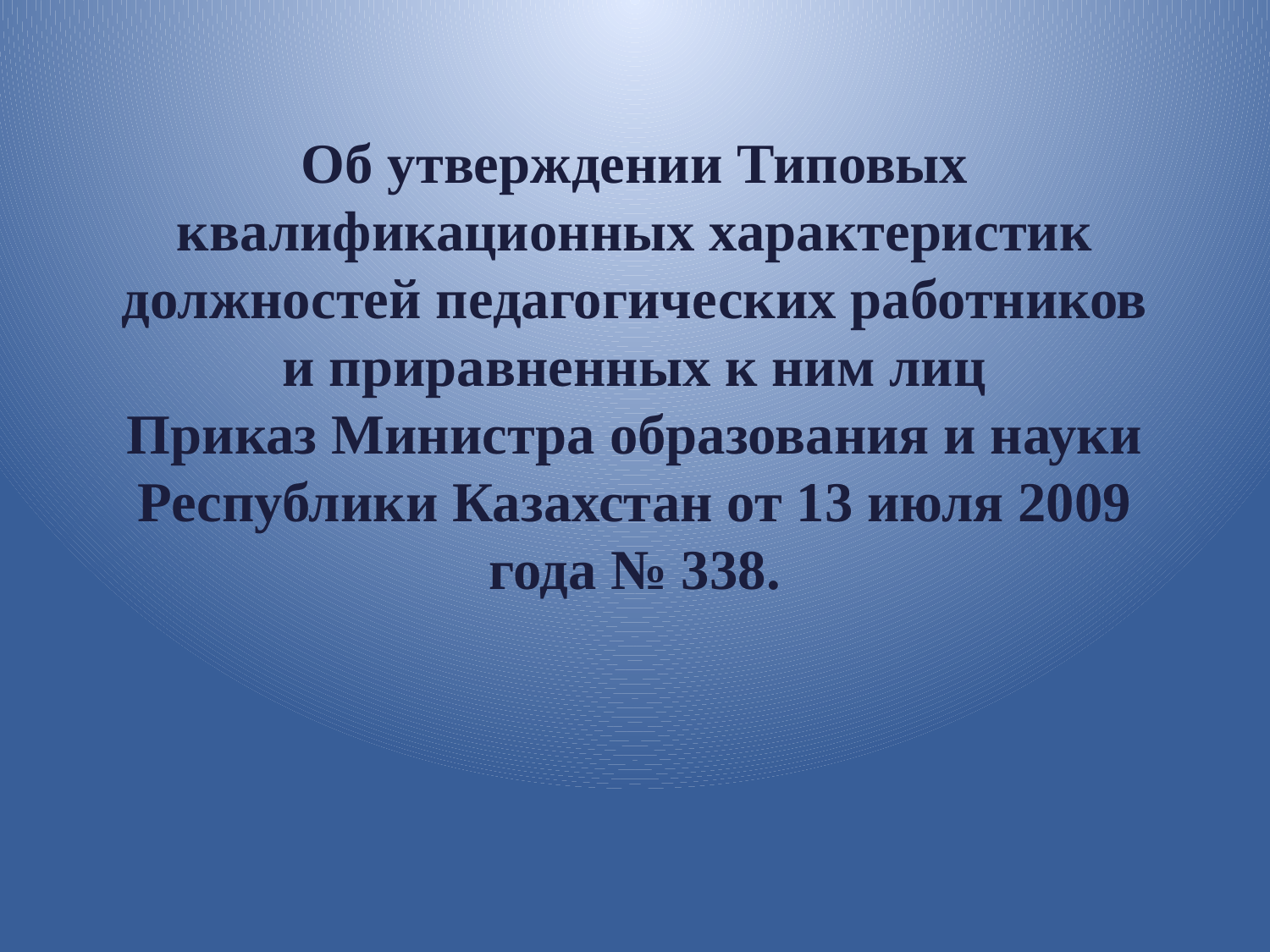

# Об утверждении Типовых квалификационных характеристик должностей педагогических работников и приравненных к ним лиц Приказ Министра образования и науки Республики Казахстан от 13 июля 2009 года № 338.